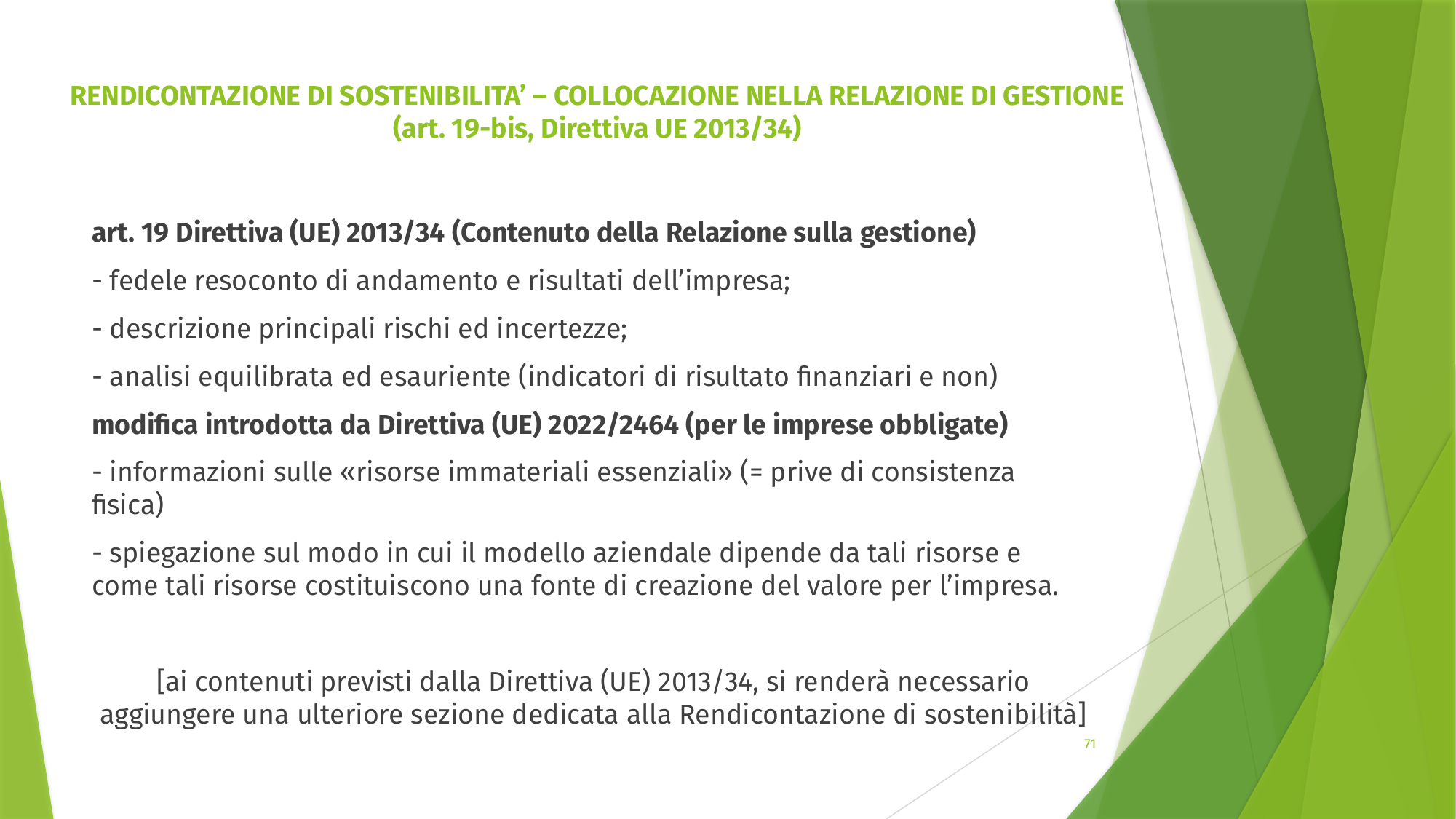

# RENDICONTAZIONE DI SOSTENIBILITA’ – COLLOCAZIONE NELLA RELAZIONE DI GESTIONE (art. 19-bis, Direttiva UE 2013/34)
art. 19 Direttiva (UE) 2013/34 (Contenuto della Relazione sulla gestione)
- fedele resoconto di andamento e risultati dell’impresa;
- descrizione principali rischi ed incertezze;
- analisi equilibrata ed esauriente (indicatori di risultato finanziari e non)
modifica introdotta da Direttiva (UE) 2022/2464 (per le imprese obbligate)
- informazioni sulle «risorse immateriali essenziali» (= prive di consistenza fisica)
- spiegazione sul modo in cui il modello aziendale dipende da tali risorse e come tali risorse costituiscono una fonte di creazione del valore per l’impresa.

[ai contenuti previsti dalla Direttiva (UE) 2013/34, si renderà necessario aggiungere una ulteriore sezione dedicata alla Rendicontazione di sostenibilità]
71